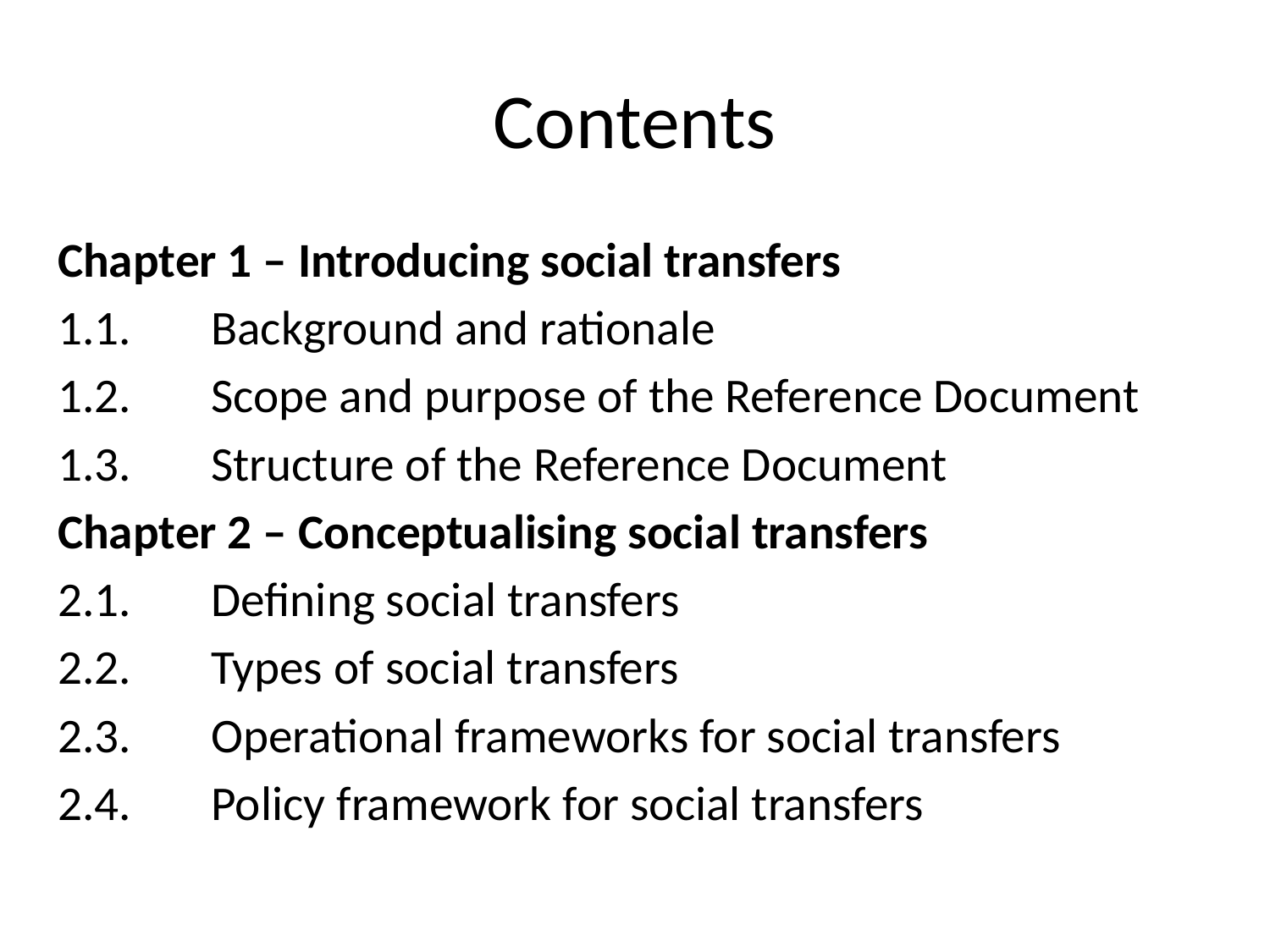

# Contents
Chapter 1 – Introducing social transfers
1.1.	Background and rationale
1.2.	Scope and purpose of the Reference Document
1.3.	Structure of the Reference Document
Chapter 2 – Conceptualising social transfers
2.1.	Defining social transfers
2.2.	Types of social transfers
2.3.	Operational frameworks for social transfers
2.4.	Policy framework for social transfers